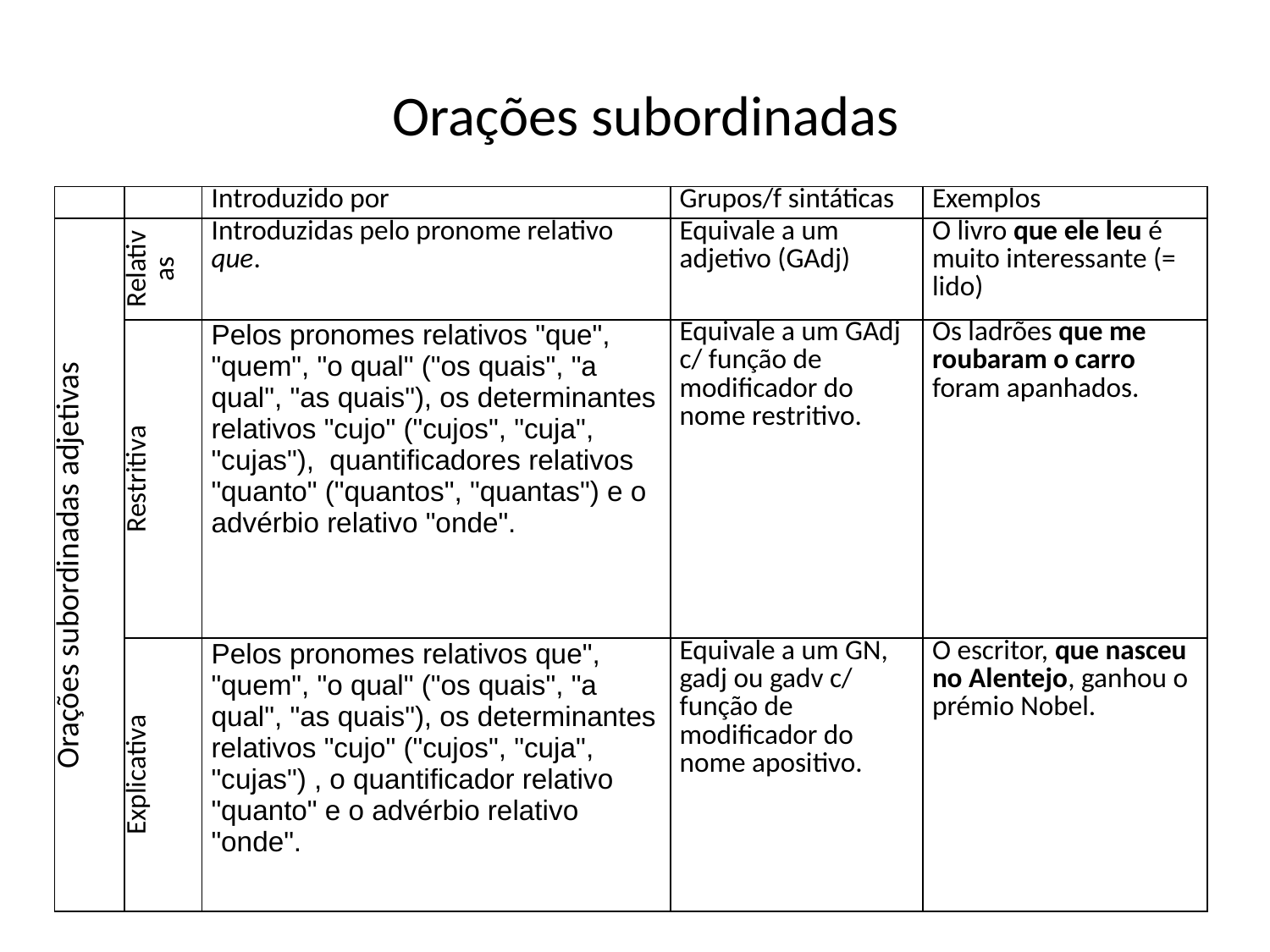

Orações subordinadas
|  |  | Introduzido por | Grupos/f sintáticas | Exemplos |
| --- | --- | --- | --- | --- |
| Orações subordinadas adjetivas | Relativas | Introduzidas pelo pronome relativo que. | Equivale a um adjetivo (GAdj) | O livro que ele leu é muito interessante (= lido) |
|  | Restritiva | Pelos pronomes relativos "que", "quem", "o qual" ("os quais", "a qual", "as quais"), os determinantes relativos "cujo" ("cujos", "cuja", "cujas"), quantificadores relativos "quanto" ("quantos", "quantas") e o advérbio relativo "onde". | Equivale a um GAdj c/ função de modificador do nome restritivo. | Os ladrões que me roubaram o carro foram apanhados. |
|  | Explicativa | Pelos pronomes relativos que", "quem", "o qual" ("os quais", "a qual", "as quais"), os determinantes relativos "cujo" ("cujos", "cuja", "cujas") , o quantificador relativo "quanto" e o advérbio relativo "onde". | Equivale a um GN, gadj ou gadv c/ função de modificador do nome apositivo. | O escritor, que nasceu no Alentejo, ganhou o prémio Nobel. |